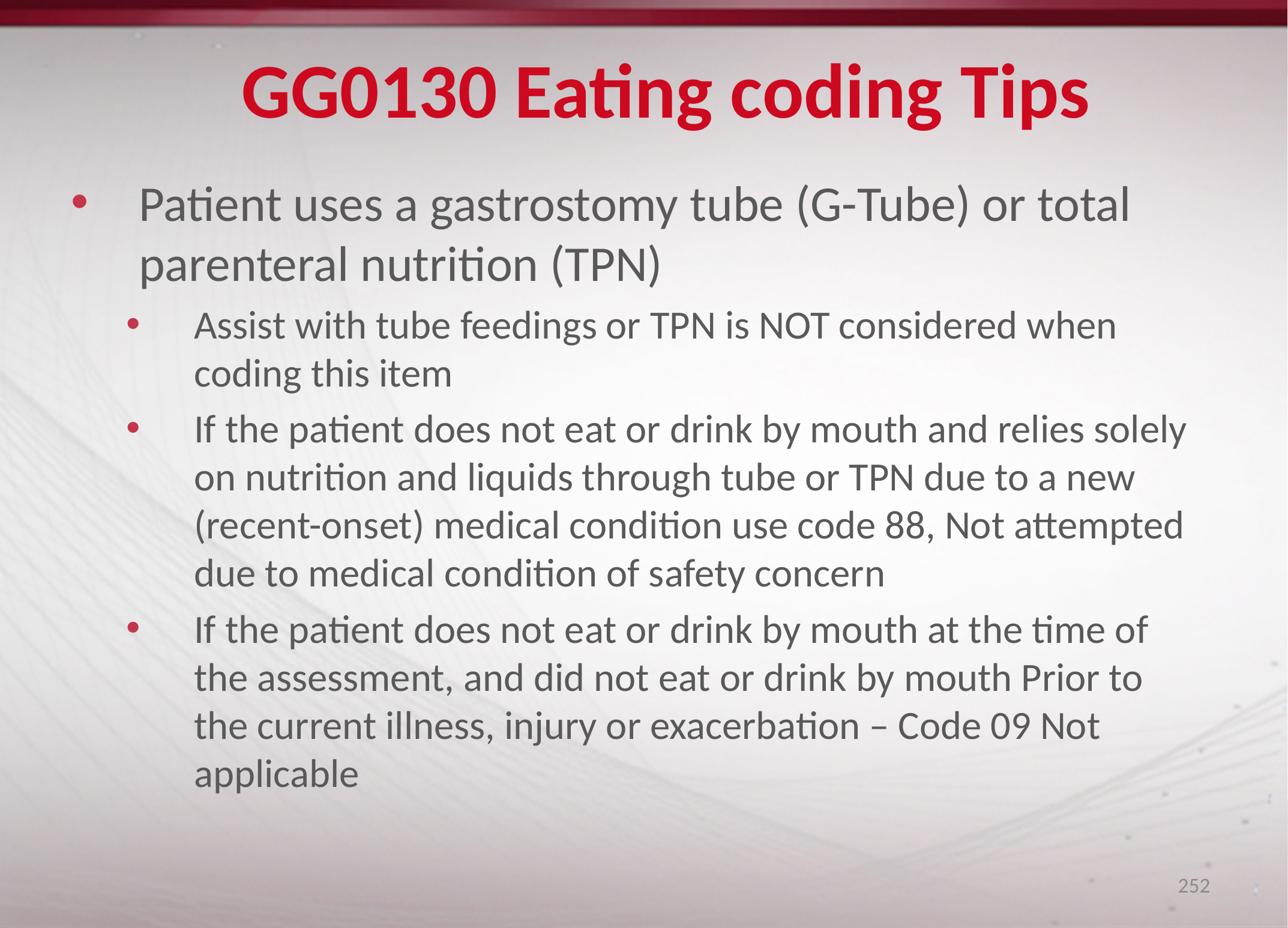

# GG0130 Eating coding Tips
Patient uses a gastrostomy tube (G-Tube) or total parenteral nutrition (TPN)
Assist with tube feedings or TPN is NOT considered when coding this item
If the patient does not eat or drink by mouth and relies solely on nutrition and liquids through tube or TPN due to a new (recent-onset) medical condition use code 88, Not attempted due to medical condition of safety concern
If the patient does not eat or drink by mouth at the time of the assessment, and did not eat or drink by mouth Prior to the current illness, injury or exacerbation – Code 09 Not applicable

252